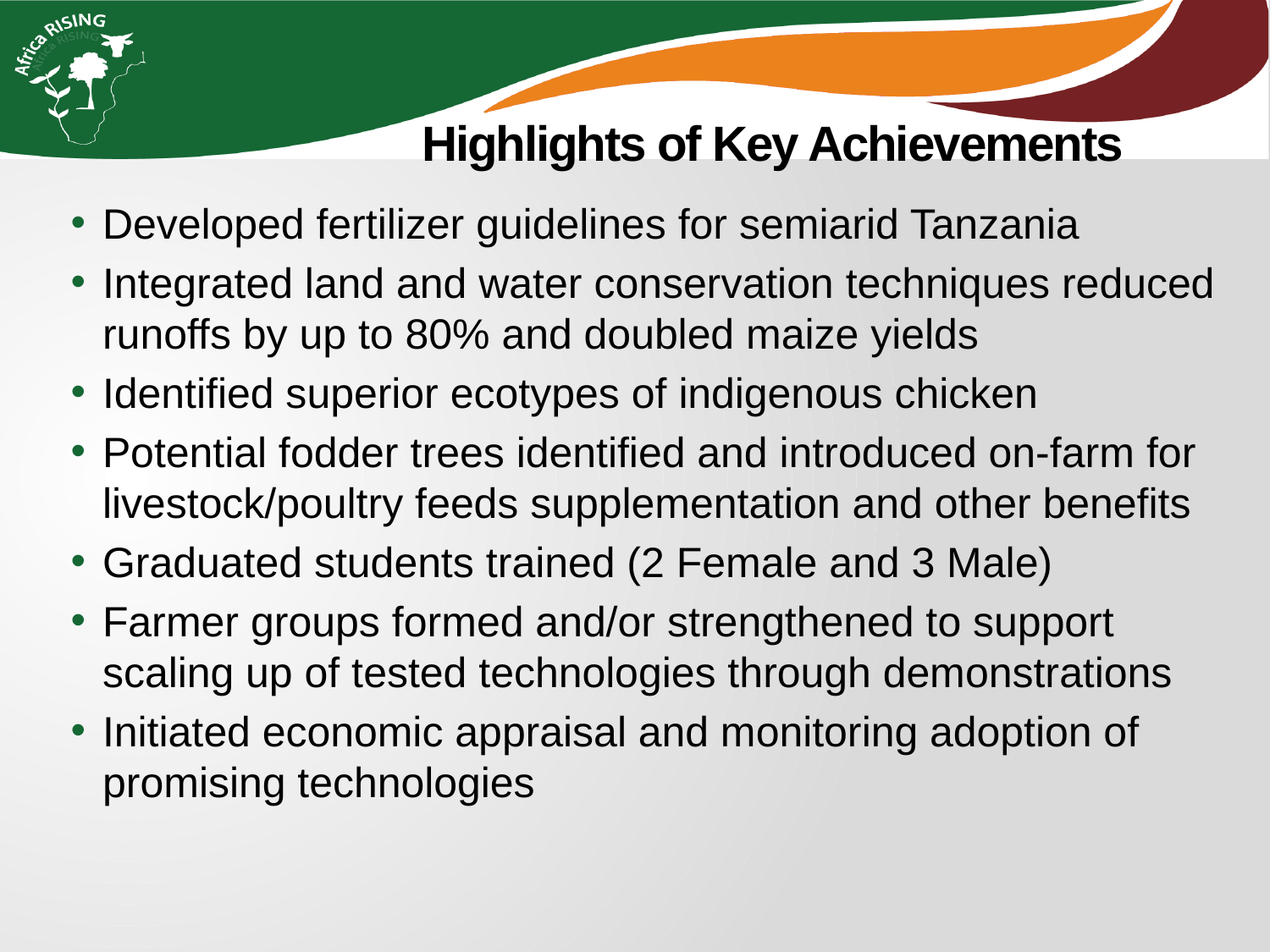

# Highlights of Key Achievements
Developed fertilizer guidelines for semiarid Tanzania
Integrated land and water conservation techniques reduced runoffs by up to 80% and doubled maize yields
Identified superior ecotypes of indigenous chicken
Potential fodder trees identified and introduced on-farm for livestock/poultry feeds supplementation and other benefits
Graduated students trained (2 Female and 3 Male)
Farmer groups formed and/or strengthened to support scaling up of tested technologies through demonstrations
Initiated economic appraisal and monitoring adoption of promising technologies